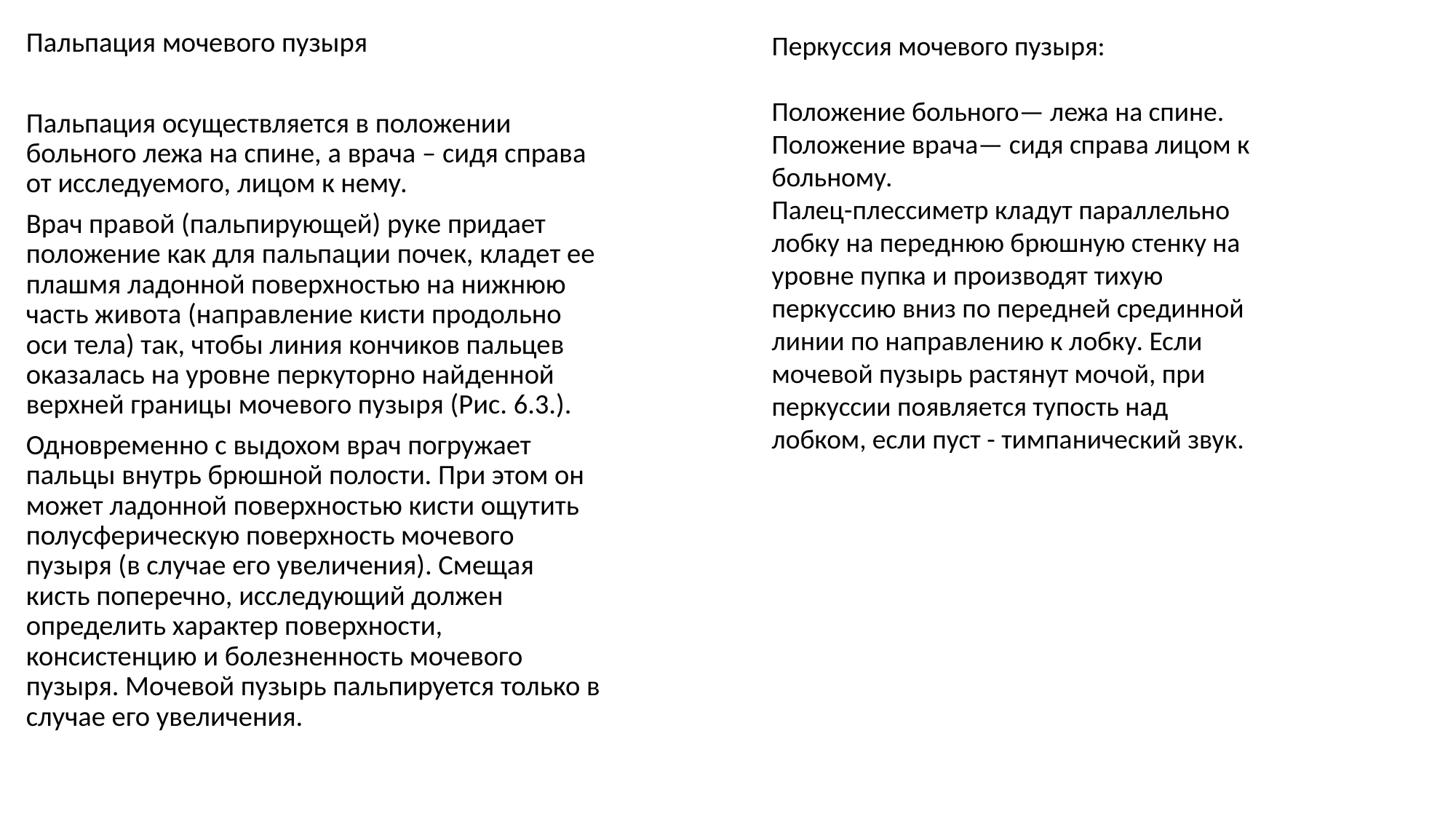

Пальпация мочевого пузыря

Пальпация осуществляется в положении больного лежа на спине, а врача – сидя справа от исследуемого, лицом к нему.
Врач правой (пальпирующей) руке придает положение как для пальпации почек, кладет ее плашмя ладонной поверхностью на нижнюю часть живота (направление кисти продольно оси тела) так, чтобы линия кончиков пальцев оказалась на уровне перкуторно найденной верхней границы мочевого пузыря (Рис. 6.3.).
Одновременно с выдохом врач погружает пальцы внутрь брюшной полости. При этом он может ладонной поверхностью кисти ощутить полусферическую поверхность мочевого пузыря (в случае его увеличения). Смещая кисть поперечно, исследующий должен определить характер поверхности, консистенцию и болезненность мочевого пузыря. Мочевой пузырь пальпируется только в случае его увеличения.
Перкуссия мочевого пузыря:

Положение больного— лежа на спине.
Положение врача— сидя справа лицом к больному.
Палец-плессиметр кладут параллельно лобку на переднюю брюшную стенку на уровне пупка и производят тихую перкуссию вниз по передней срединной линии по направлению к лобку. Если мочевой пузырь растянут мочой, при перкуссии появляется тупость над лобком, если пуст - тимпанический звук.